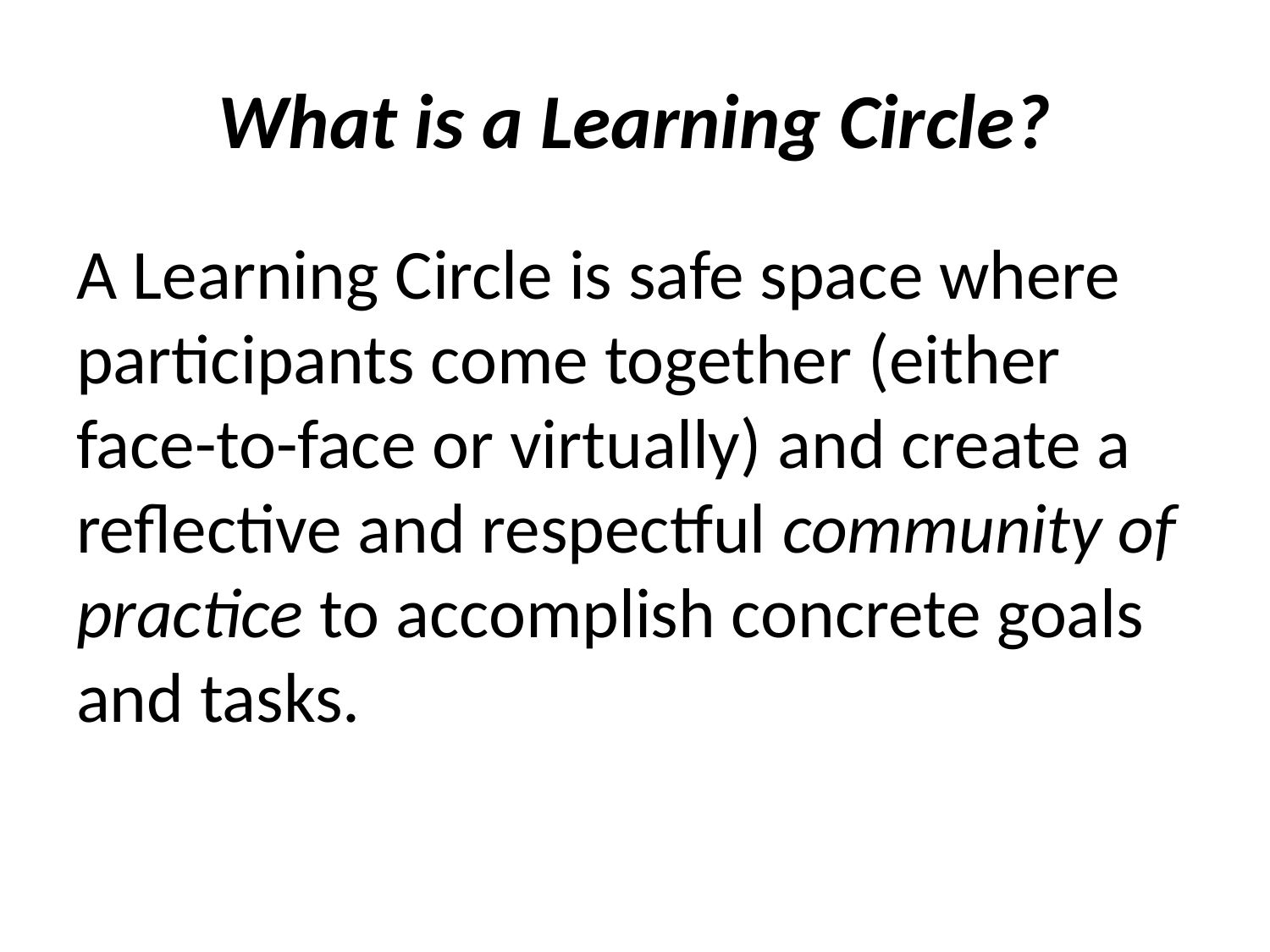

# What is a Learning Circle?
A Learning Circle is safe space where participants come together (either face-to-face or virtually) and create a reflective and respectful community of practice to accomplish concrete goals and tasks.